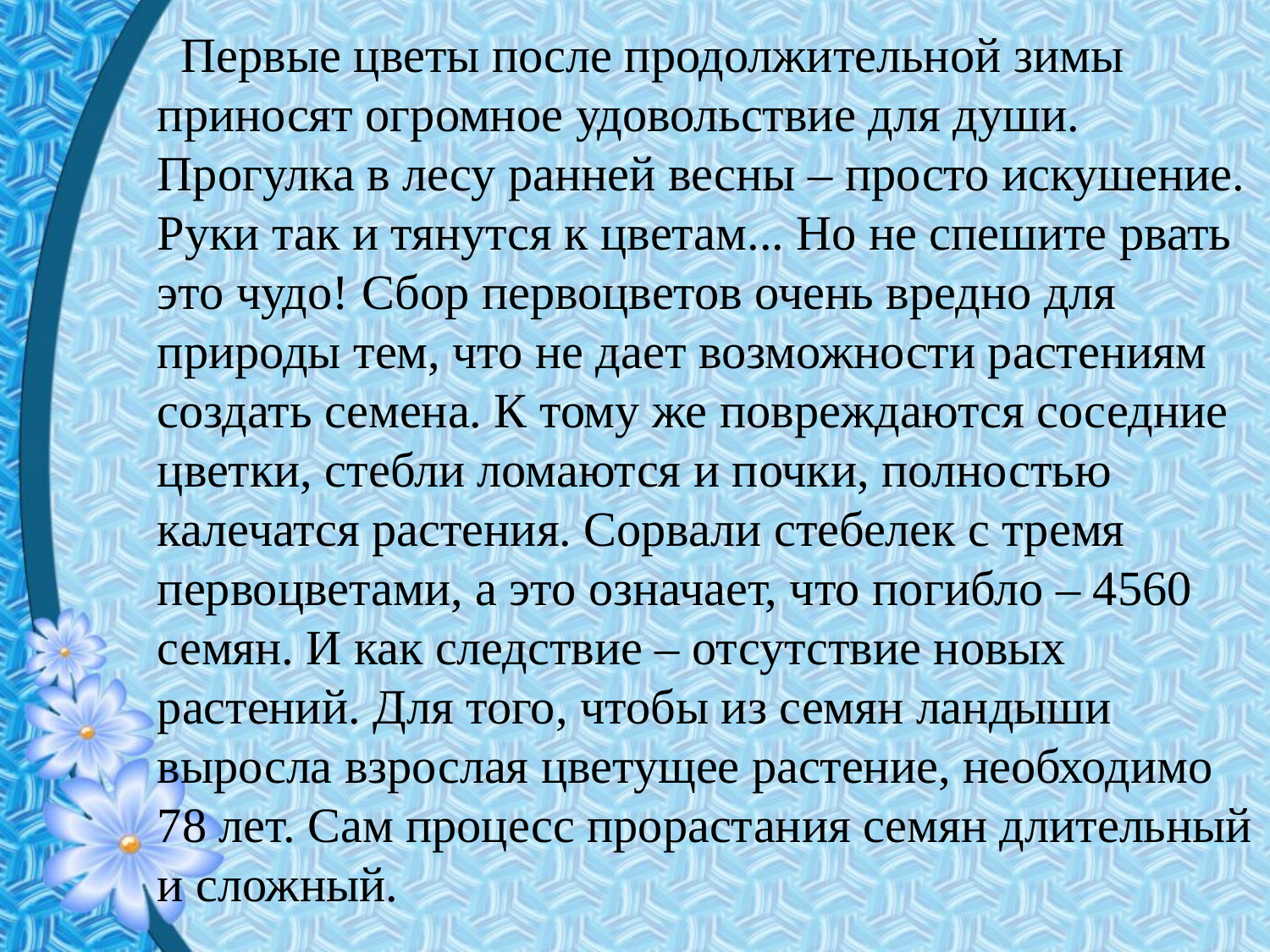

Первые цветы после продолжительной зимы приносят огромное удовольствие для души. Прогулка в лесу ранней весны – просто искушение. Руки так и тянутся к цветам... Но не спешите рвать это чудо! Сбор первоцветов очень вредно для природы тем, что не дает возможности растениям создать семена. К тому же повреждаются соседние цветки, стебли ломаются и почки, полностью калечатся растения. Сорвали стебелек с тремя первоцветами, а это означает, что погибло – 4560 семян. И как следствие – отсутствие новых растений. Для того, чтобы из семян ландыши выросла взрослая цветущее растение, необходимо 78 лет. Сам процесс прорастания семян длительный и сложный.